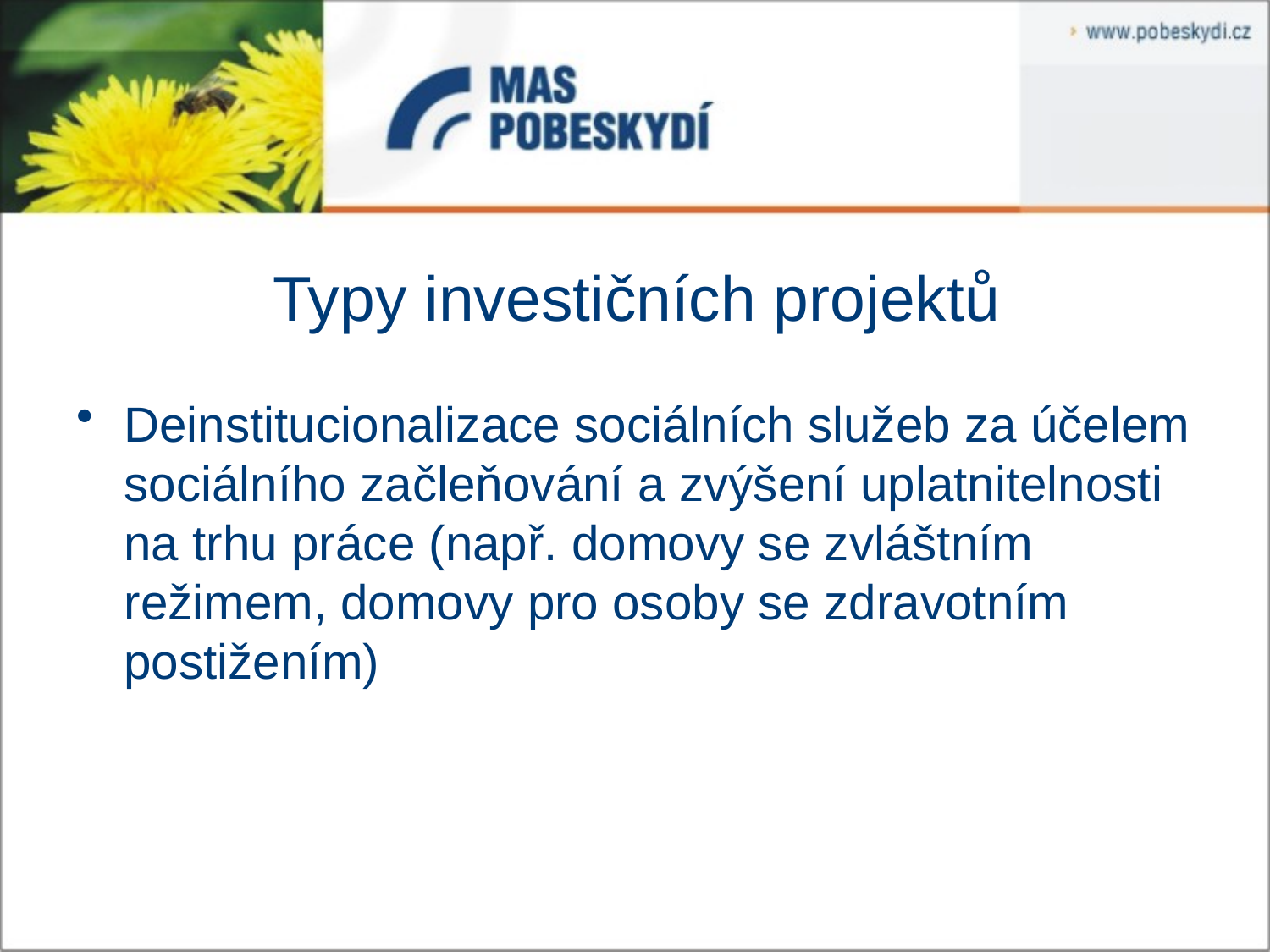

# Typy investičních projektů
Deinstitucionalizace sociálních služeb za účelem sociálního začleňování a zvýšení uplatnitelnosti na trhu práce (např. domovy se zvláštním režimem, domovy pro osoby se zdravotním postižením)